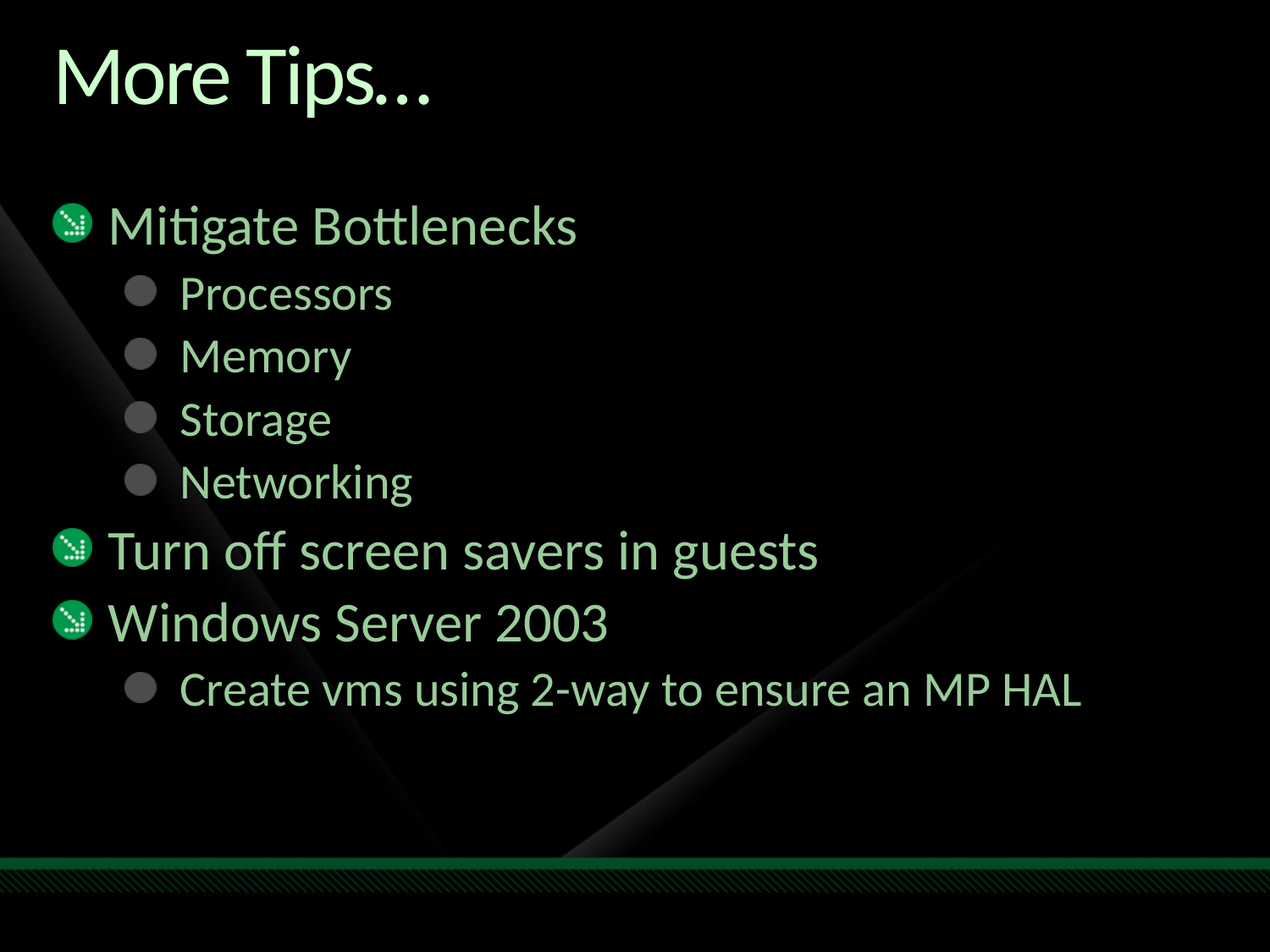

# More Tips…
Mitigate Bottlenecks
Processors
Memory
Storage
Networking
Turn off screen savers in guests
Windows Server 2003
Create vms using 2-way to ensure an MP HAL